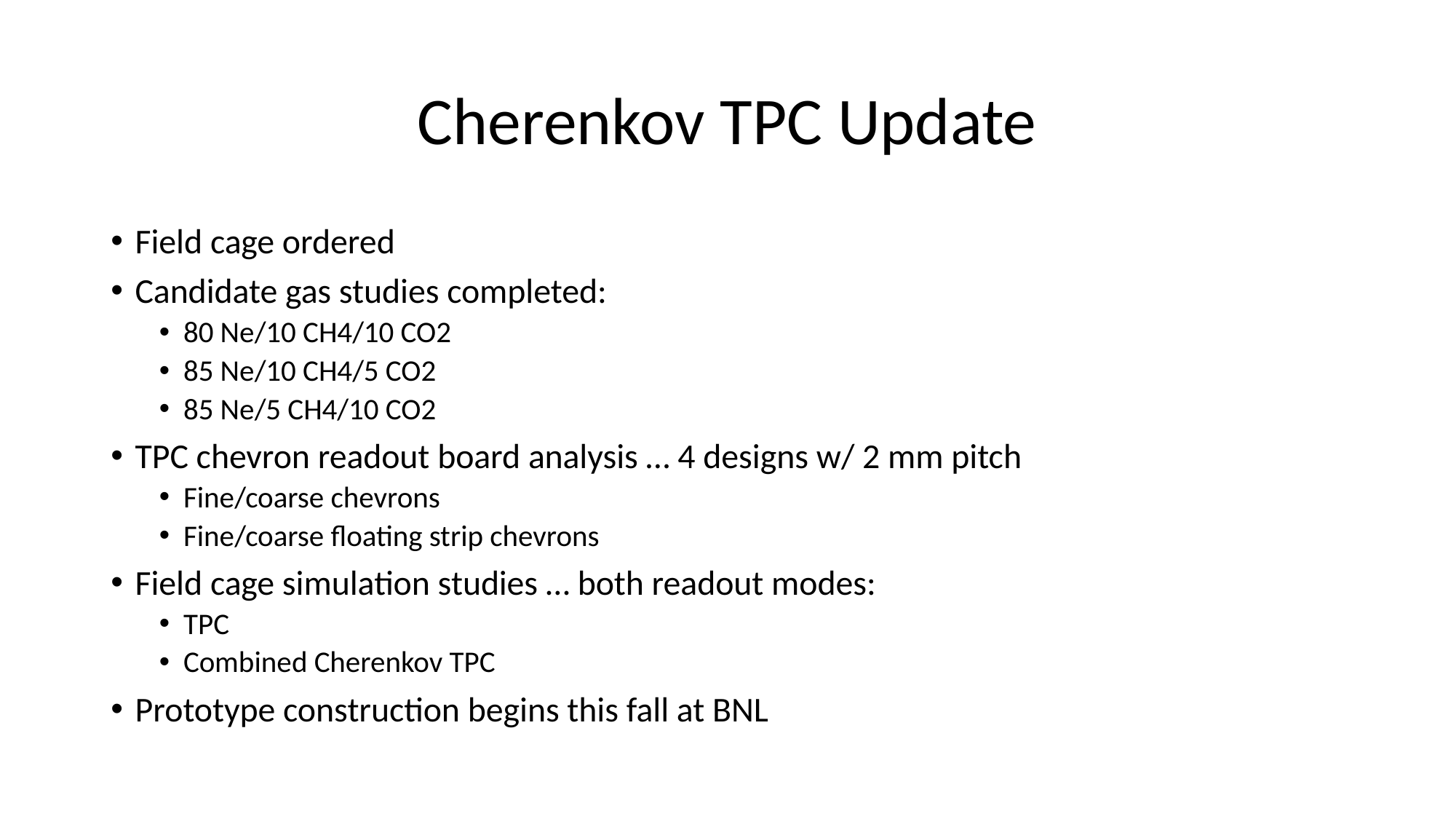

# Cherenkov TPC Update
Field cage ordered
Candidate gas studies completed:
80 Ne/10 CH4/10 CO2
85 Ne/10 CH4/5 CO2
85 Ne/5 CH4/10 CO2
TPC chevron readout board analysis … 4 designs w/ 2 mm pitch
Fine/coarse chevrons
Fine/coarse floating strip chevrons
Field cage simulation studies … both readout modes:
TPC
Combined Cherenkov TPC
Prototype construction begins this fall at BNL